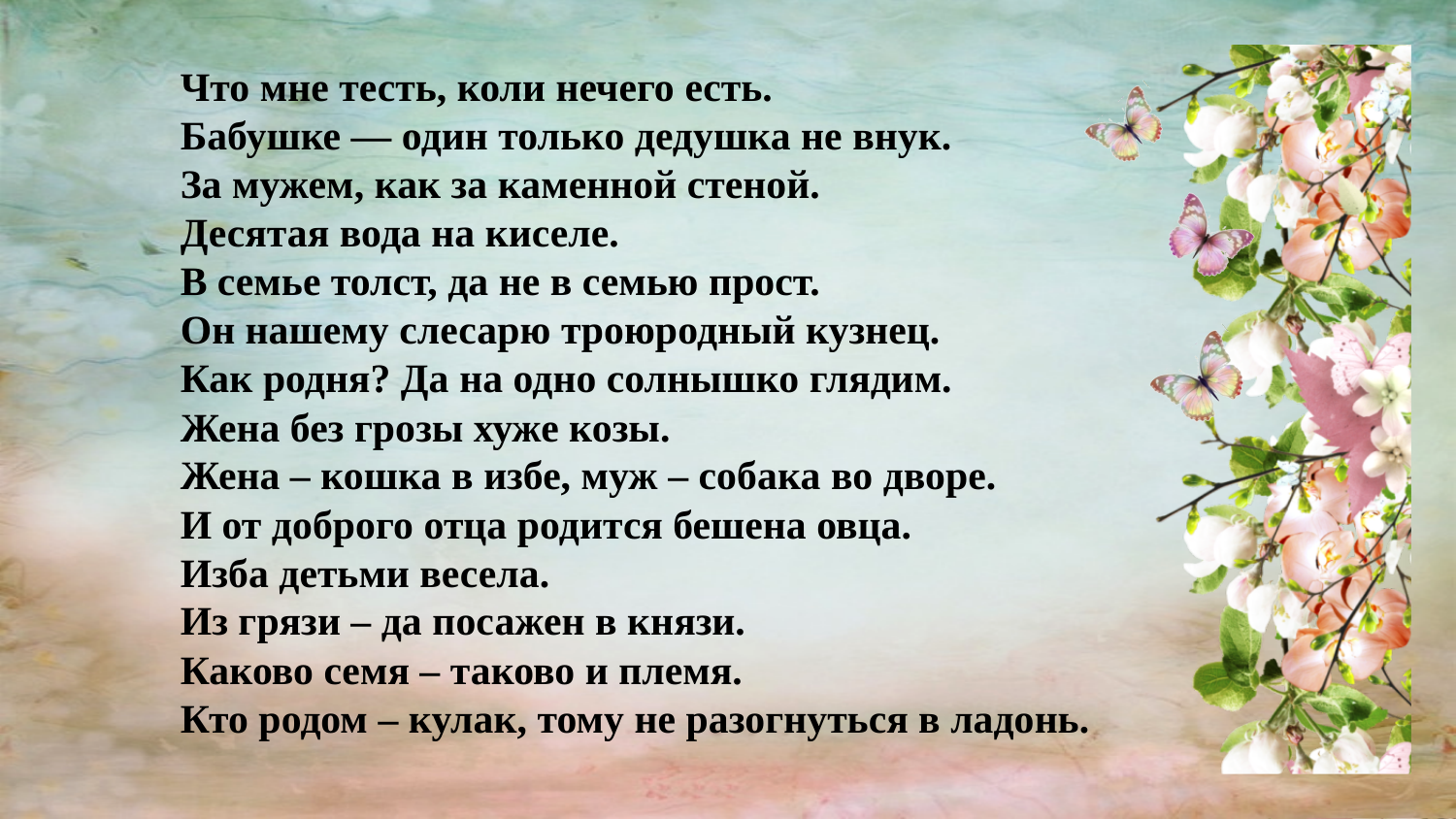

Что мне тесть, коли нечего есть.
Бабушке — один только дедушка не внук.
За мужем, как за каменной стеной.
Десятая вода на киселе.
В семье толст, да не в семью прост.
Он нашему слесарю троюродный кузнец.
Как родня? Да на одно солнышко глядим.
Жена без грозы хуже козы.
Жена – кошка в избе, муж – собака во дворе.
И от доброго отца родится бешена овца.
Изба детьми весела.
Из грязи – да посажен в князи.
Каково семя – таково и племя.
Кто родом – кулак, тому не разогнуться в ладонь.